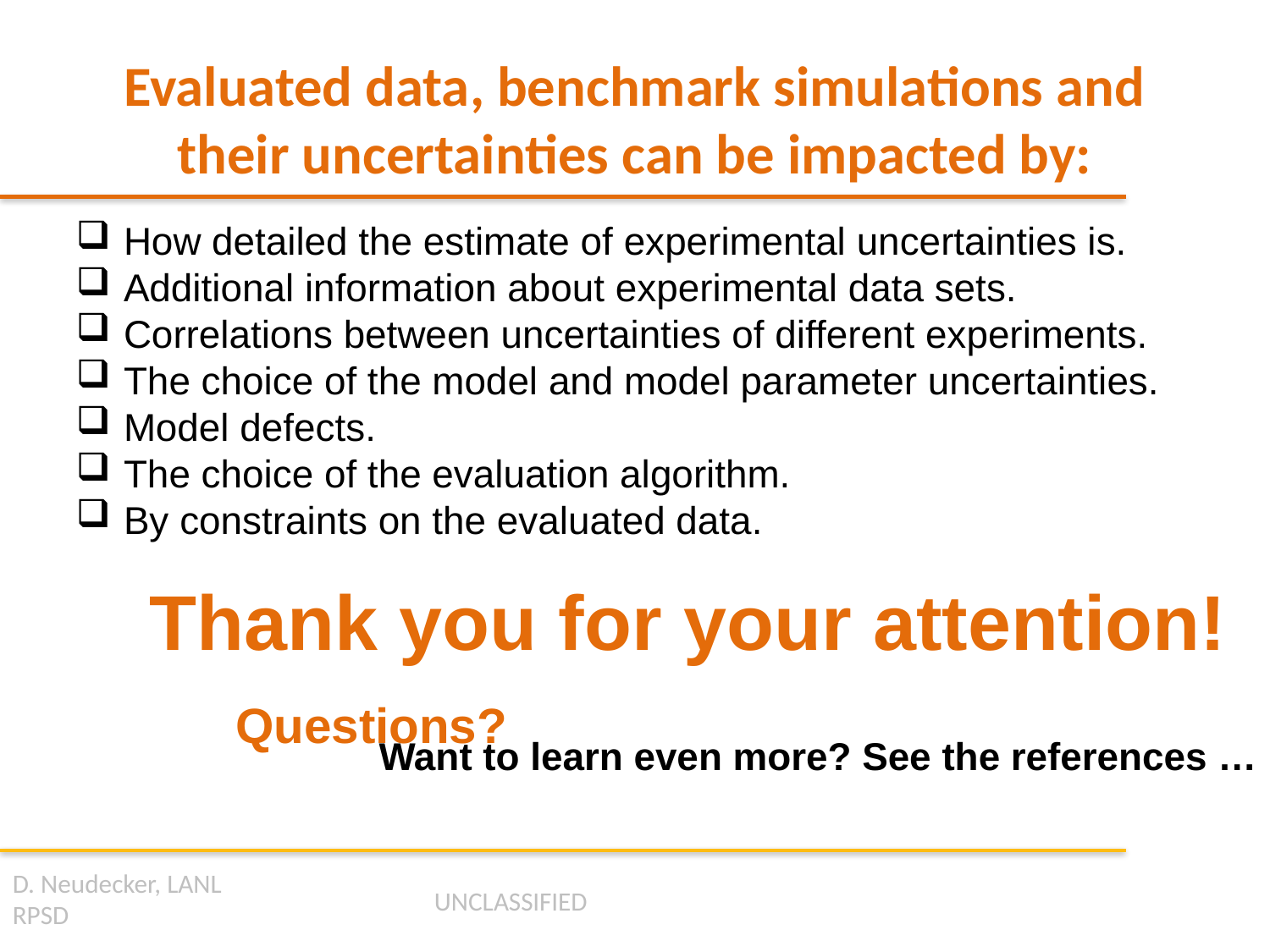

# Evaluated data, benchmark simulations and their uncertainties can be impacted by:
How detailed the estimate of experimental uncertainties is.
Additional information about experimental data sets.
Correlations between uncertainties of different experiments.
The choice of the model and model parameter uncertainties.
Model defects.
The choice of the evaluation algorithm.
By constraints on the evaluated data.
Thank you for your attention!     Questions?
Want to learn even more? See the references …
D. Neudecker, LANL
RPSD
UNCLASSIFIED